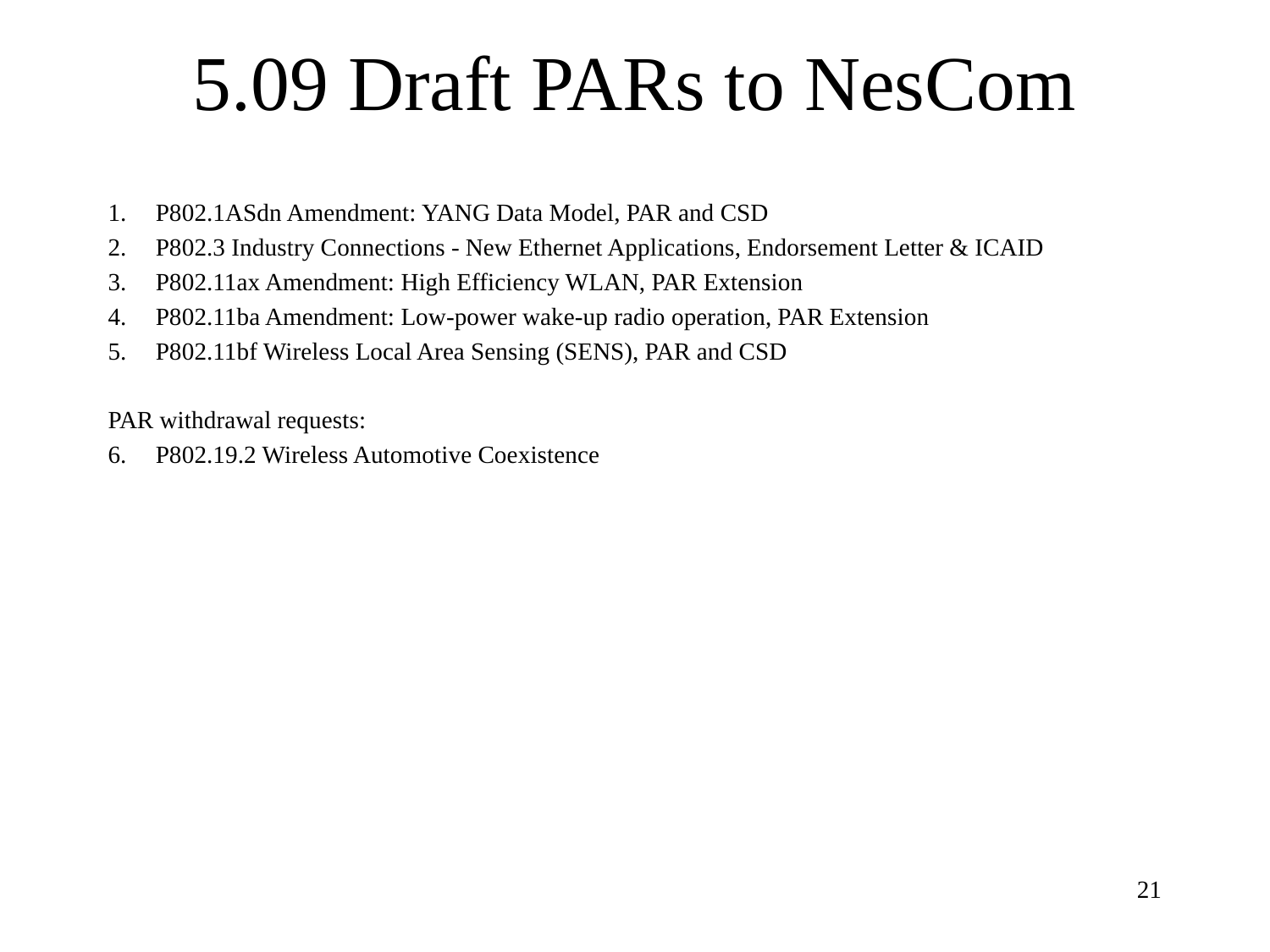

# 5.09 Draft PARs to NesCom
P802.1ASdn Amendment: YANG Data Model, PAR and CSD
P802.3 Industry Connections - New Ethernet Applications, Endorsement Letter & ICAID
P802.11ax Amendment: High Efficiency WLAN, PAR Extension
P802.11ba Amendment: Low-power wake-up radio operation, PAR Extension
P802.11bf Wireless Local Area Sensing (SENS), PAR and CSD

PAR withdrawal requests:
P802.19.2 Wireless Automotive Coexistence

21